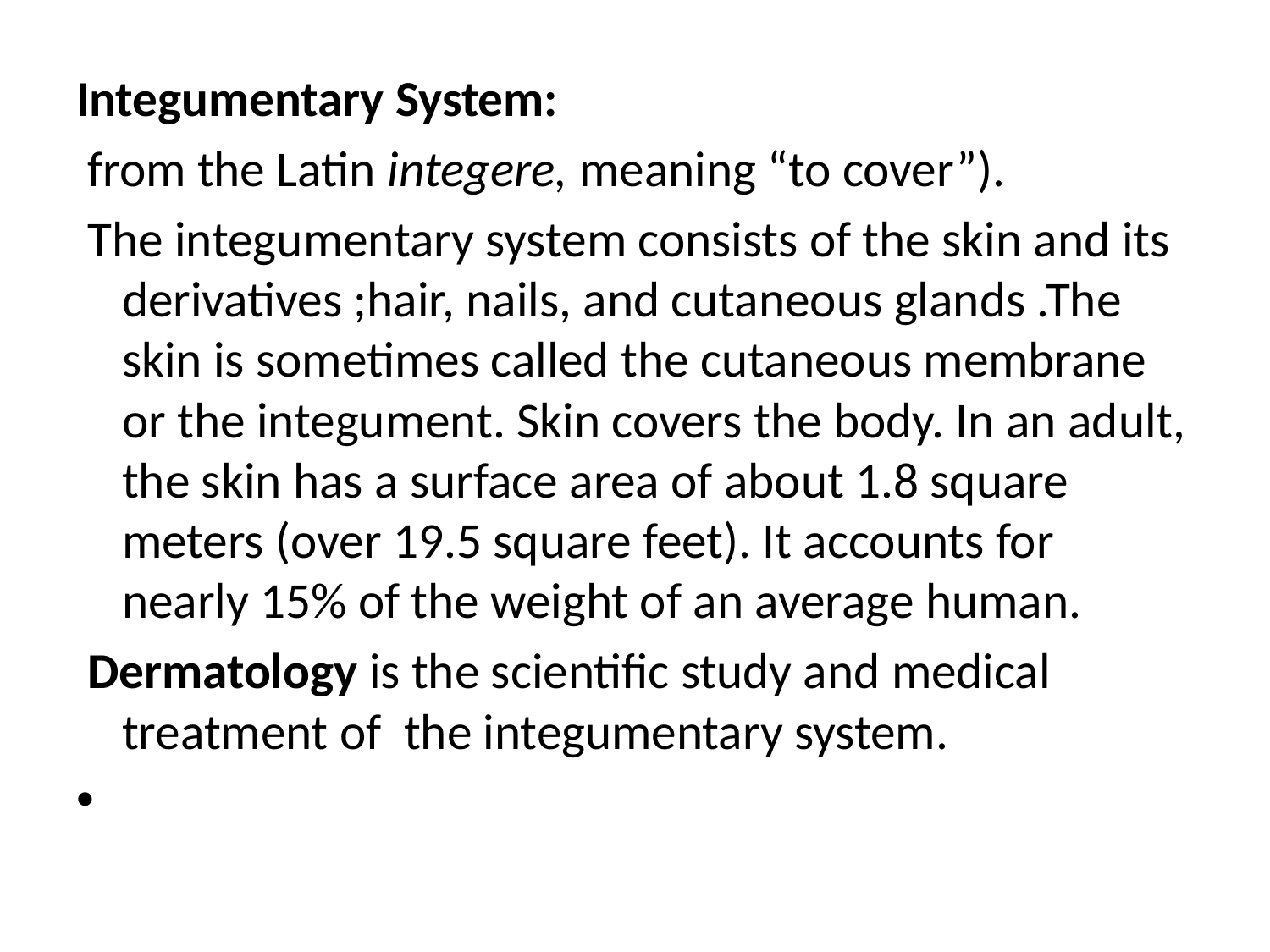

#
Integumentary System:
 from the Latin integere, meaning “to cover”).
 The integumentary system consists of the skin and its derivatives ;hair, nails, and cutaneous glands .The skin is sometimes called the cutaneous membrane or the integument. Skin covers the body. In an adult, the skin has a surface area of about 1.8 square meters (over 19.5 square feet). It accounts for nearly 15% of the weight of an average human.
 Dermatology is the scientific study and medical treatment of  the integumentary system.